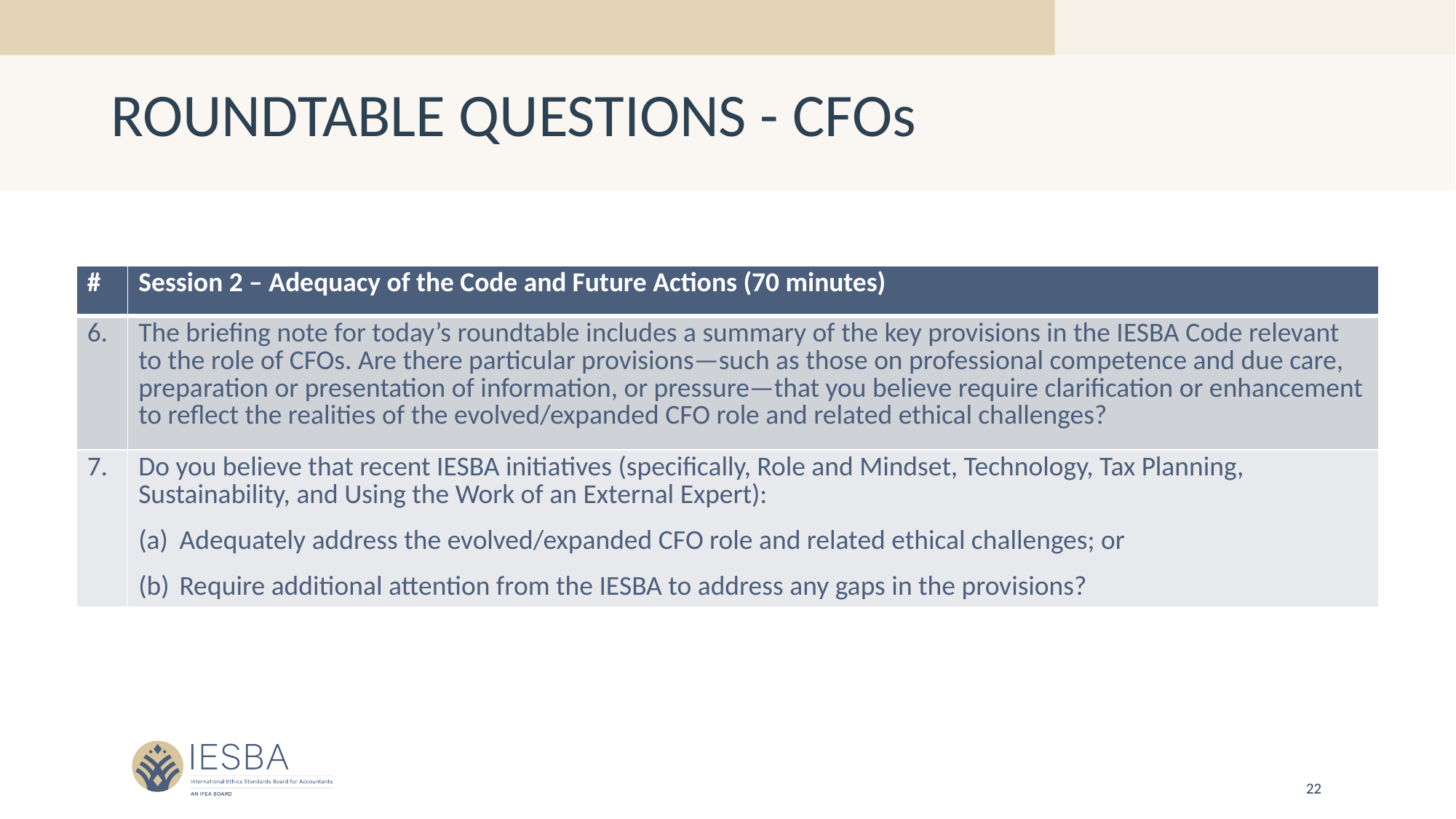

ROUNDTABLE QUESTIONS - CFOs

| # | Session 2 – Adequacy of the Code and Future Actions (70 minutes) |
| --- | --- |
| 6. | The briefing note for today’s roundtable includes a summary of the key provisions in the IESBA Code relevant to the role of CFOs. Are there particular provisions—such as those on professional competence and due care, preparation or presentation of information, or pressure—that you believe require clarification or enhancement to reflect the realities of the evolved/expanded CFO role and related ethical challenges? |
| 7. | Do you believe that recent IESBA initiatives (specifically, Role and Mindset, Technology, Tax Planning, Sustainability, and Using the Work of an External Expert): Adequately address the evolved/expanded CFO role and related ethical challenges; or Require additional attention from the IESBA to address any gaps in the provisions? |
22